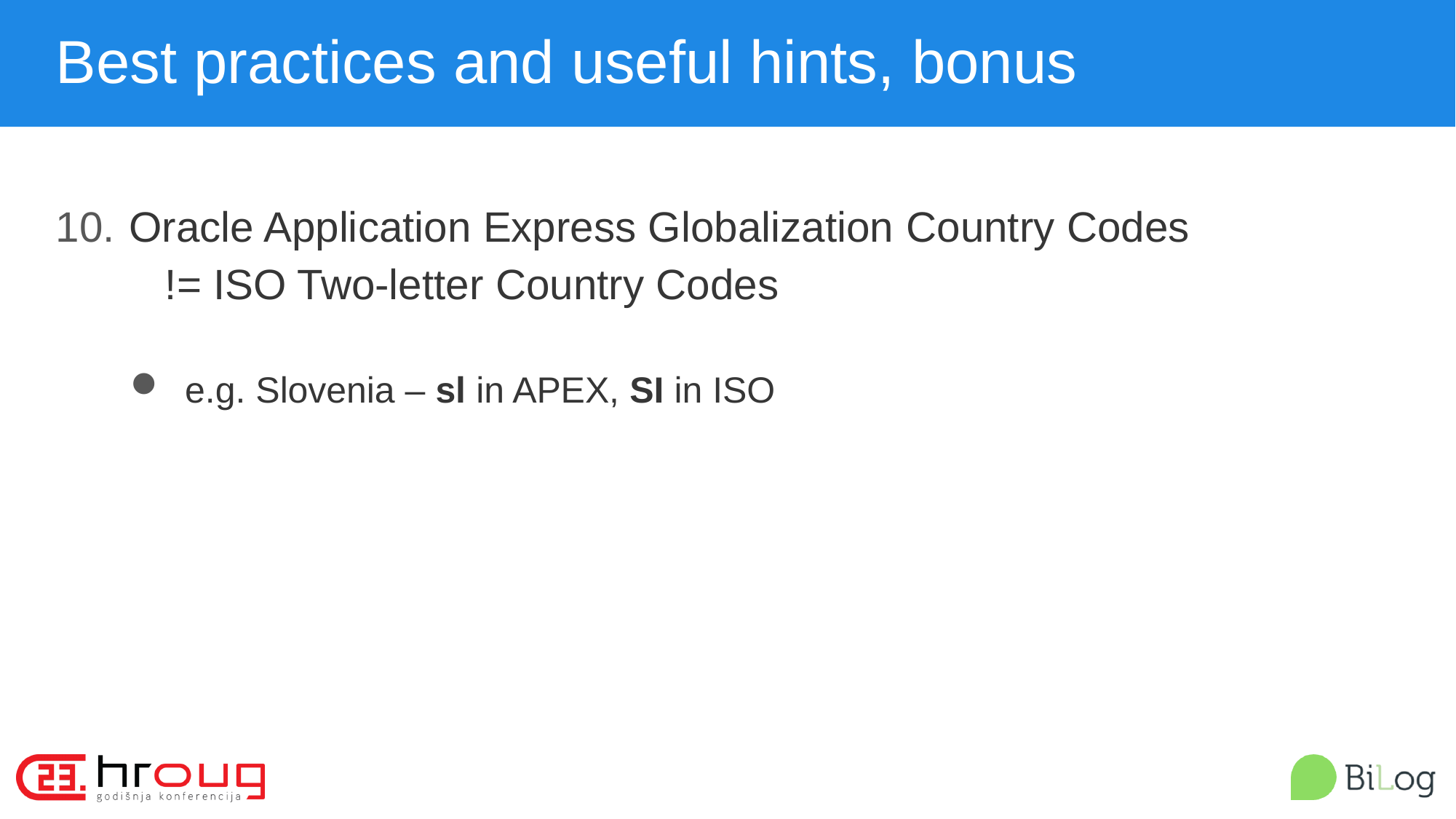

# Best practices and useful hints, bonus
 Oracle Application Express Globalization Country Codes
	!= ISO Two-letter Country Codes

e.g. Slovenia – sl in APEX, SI in ISO